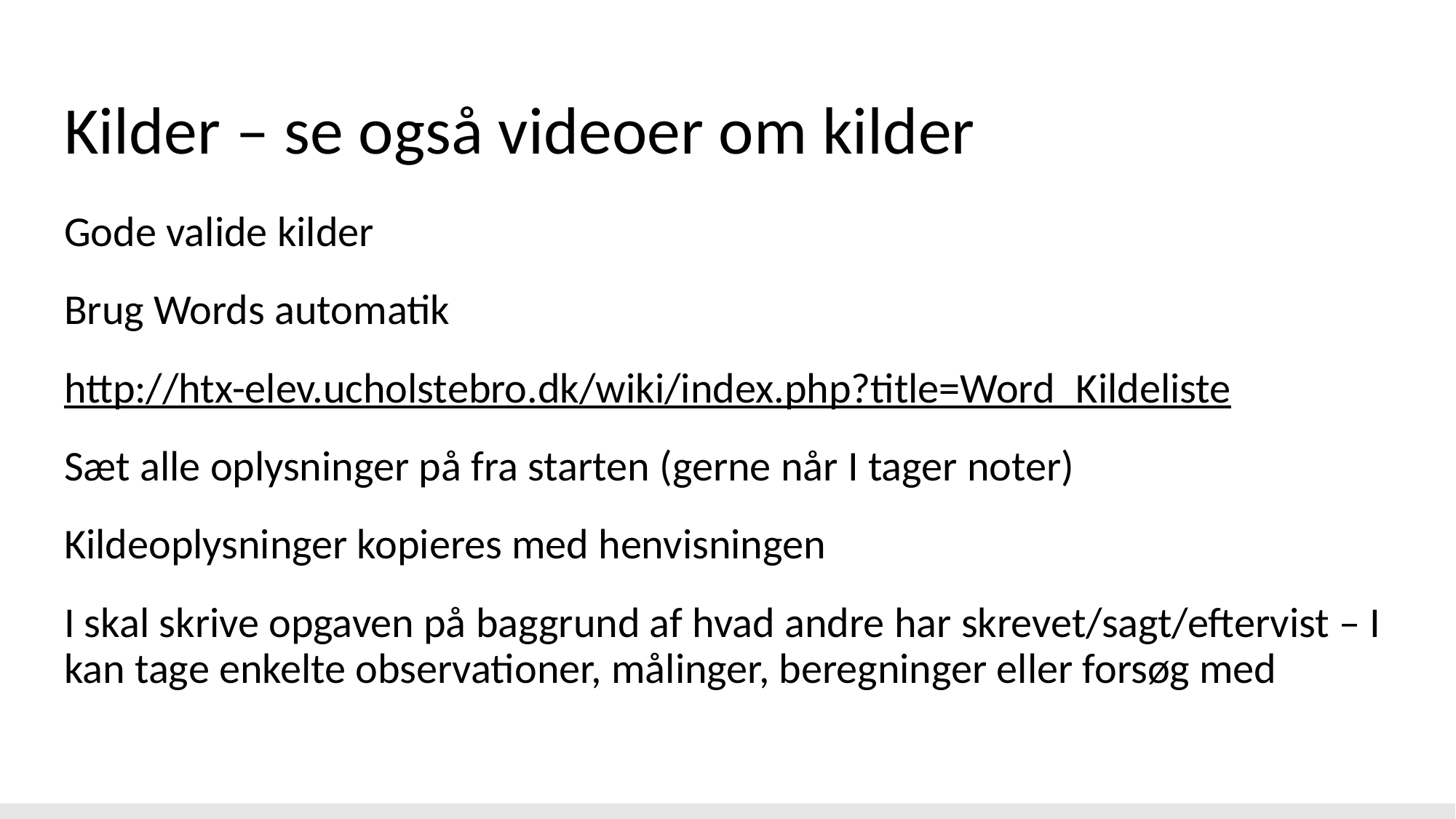

# Kilder – se også videoer om kilder
Gode valide kilder
Brug Words automatik
http://htx-elev.ucholstebro.dk/wiki/index.php?title=Word_Kildeliste
Sæt alle oplysninger på fra starten (gerne når I tager noter)
Kildeoplysninger kopieres med henvisningen
I skal skrive opgaven på baggrund af hvad andre har skrevet/sagt/eftervist – I kan tage enkelte observationer, målinger, beregninger eller forsøg med